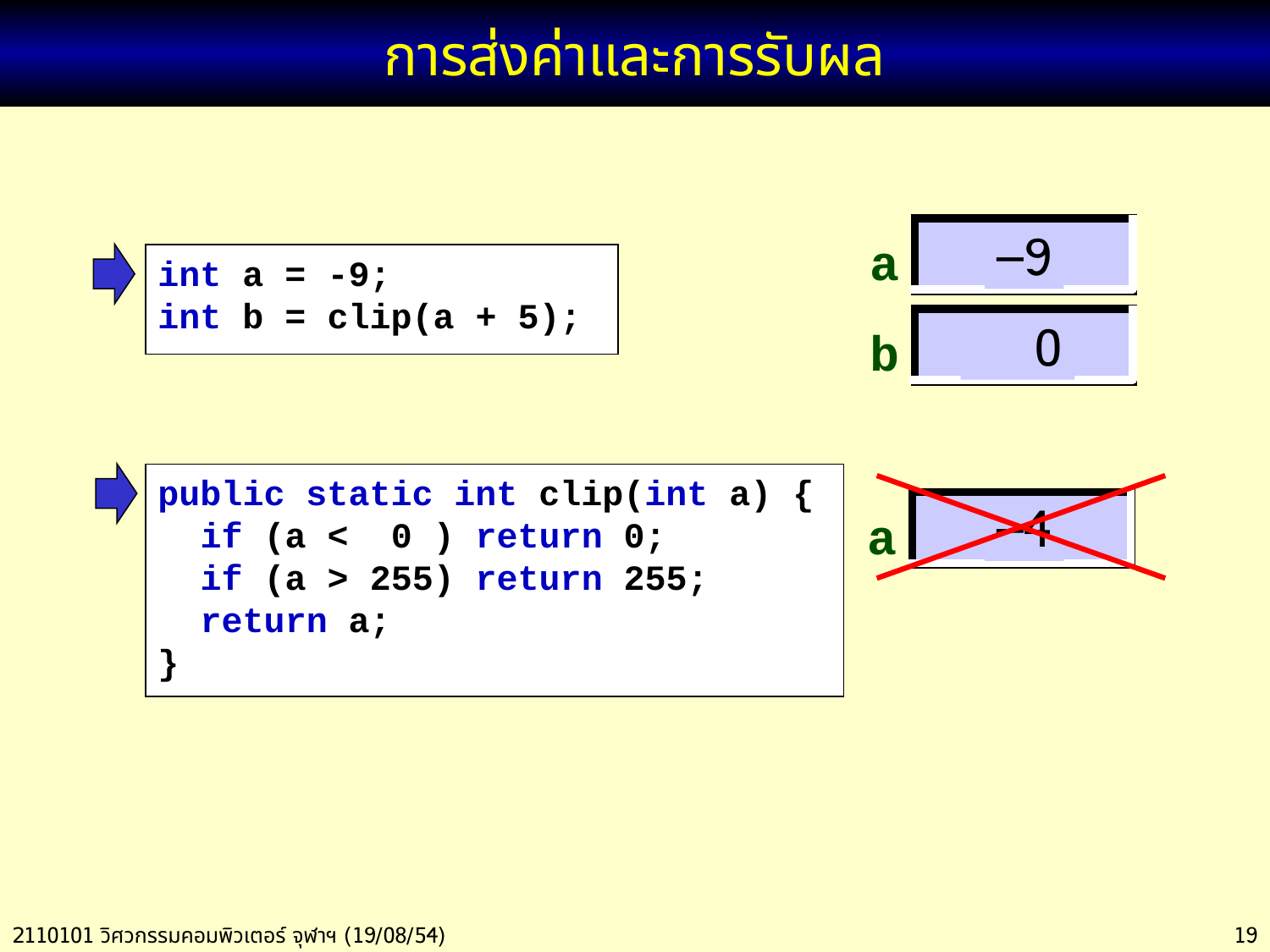

# การส่งค่าและการรับผล

a

b
–9

int a = -9;
int b = clip(a + 5);
    0

public static int clip(int a) {
  if (a <  0 ) return 0;
  if (a > 255) return 255;
  return a;
}

a
–4